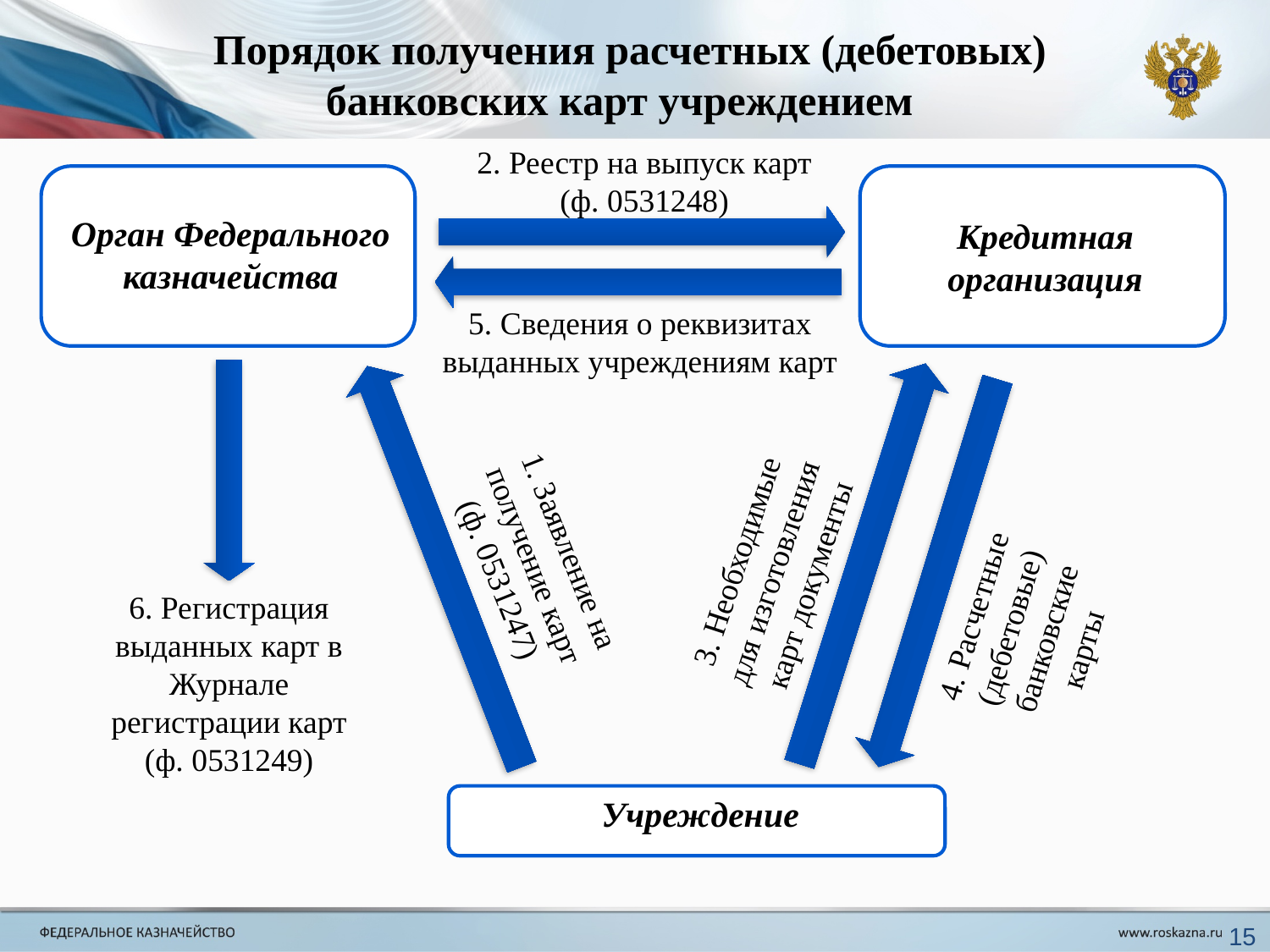

Порядок получения расчетных (дебетовых) банковских карт учреждением
2. Реестр на выпуск карт (ф. 0531248)

Орган Федерального казначейства

Кредитная организация

5. Сведения о реквизитах выданных учреждениям карт

1. Заявление на получение карт (ф. 0531247)
3. Необходимые для изготовления карт документы

4. Расчетные (дебетовые) банковские карты
6. Регистрация выданных карт в Журнале регистрации карт (ф. 0531249)

Учреждение
15